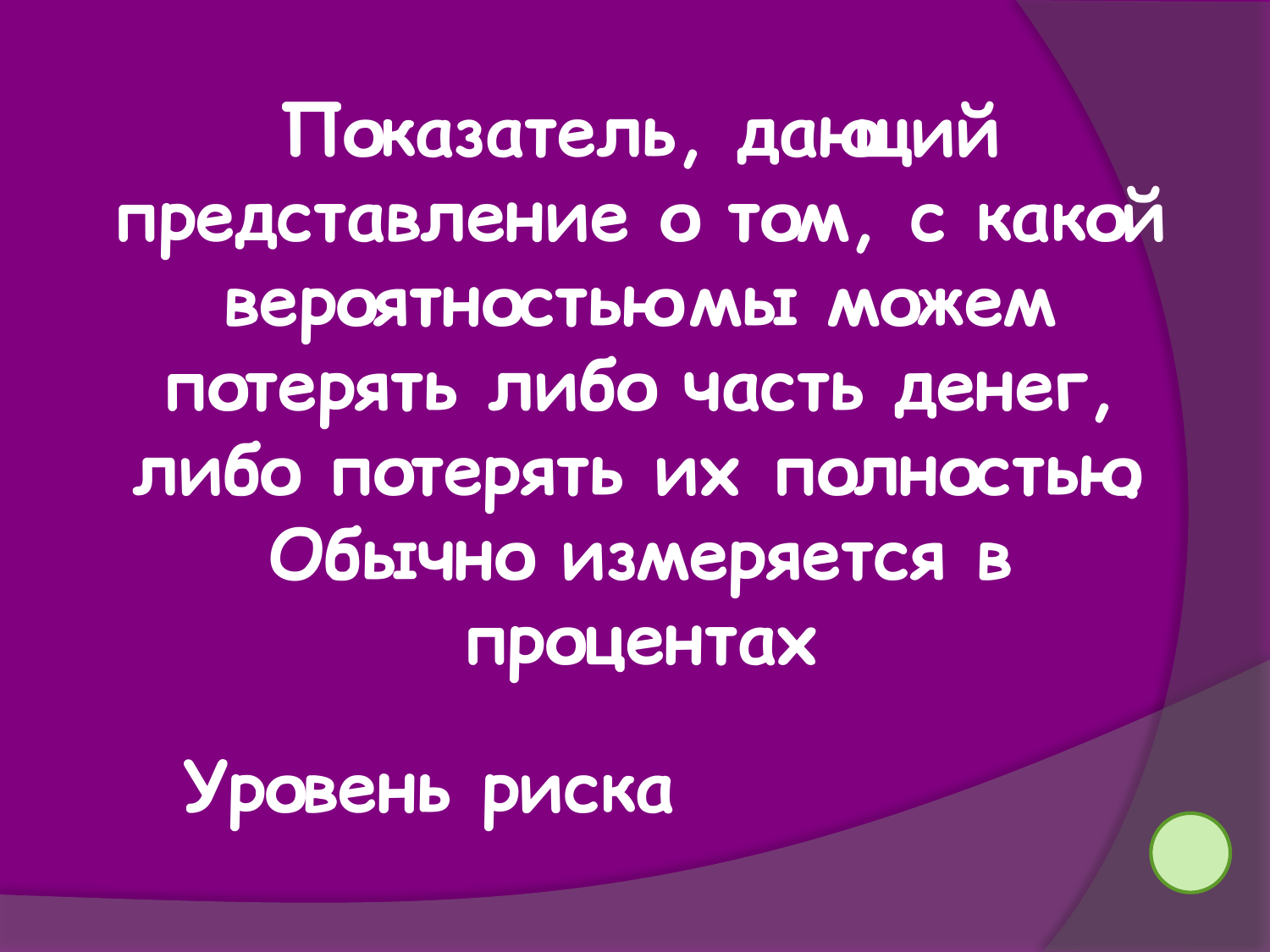

Показатель, дающий представление о том, с какой вероятностью мы можем потерять либо часть денег, либо потерять их полностью. Обычно измеряется в процентах
Уровень риска